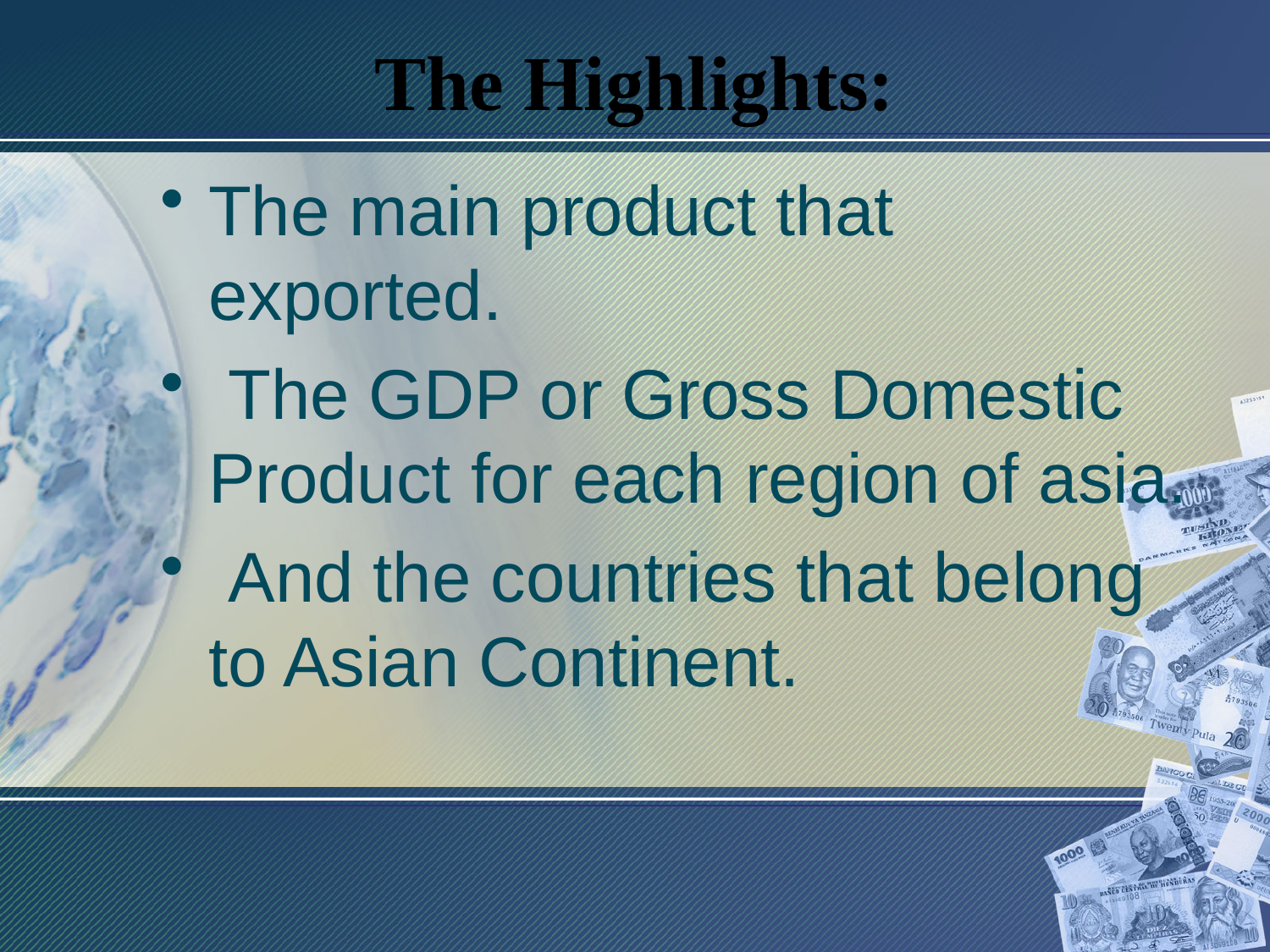

# The Highlights:
The main product that exported.
 The GDP or Gross Domestic Product for each region of asia.
 And the countries that belong to Asian Continent.